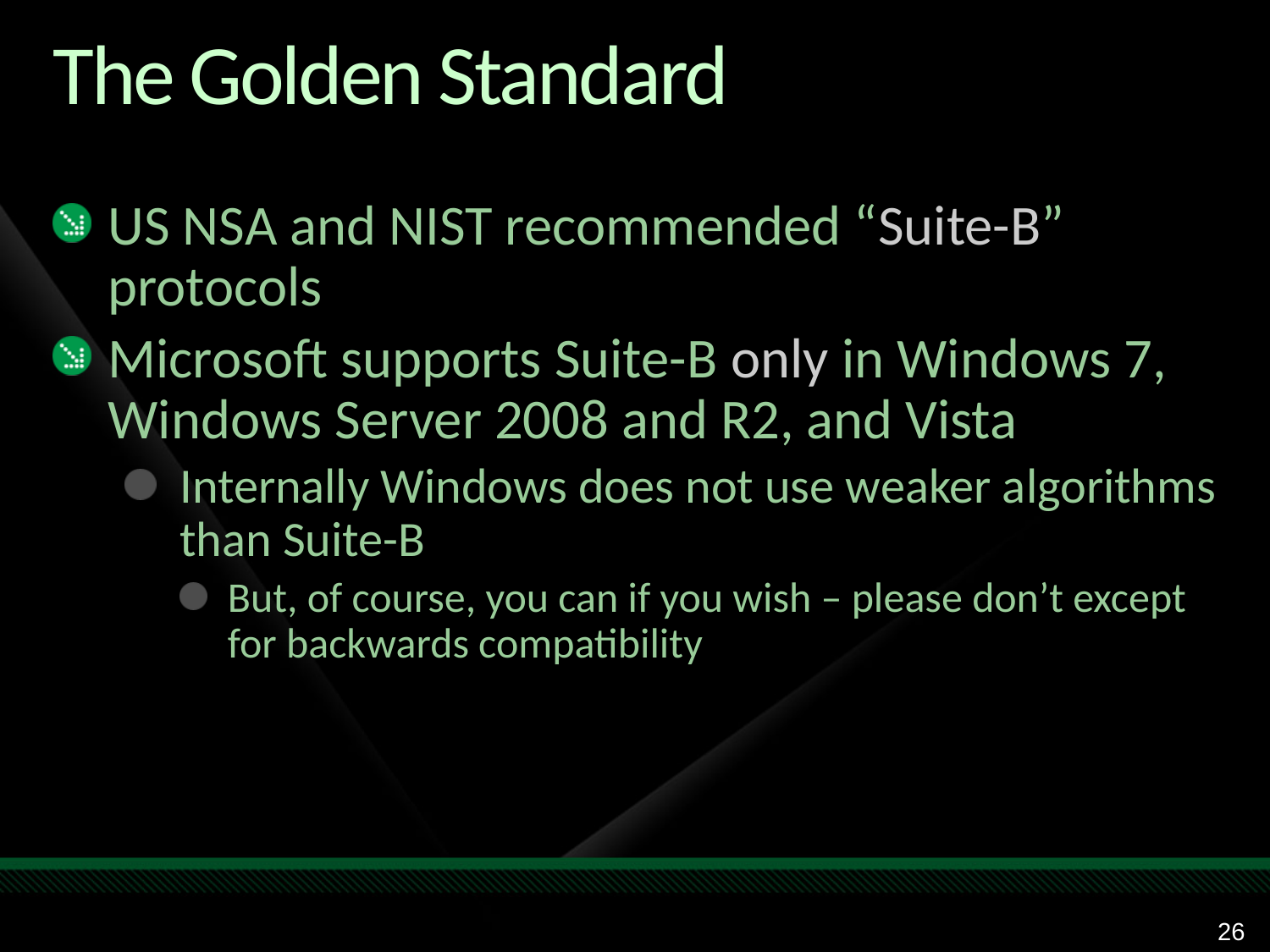

# The Golden Standard
US NSA and NIST recommended “Suite-B” protocols
Microsoft supports Suite-B only in Windows 7, Windows Server 2008 and R2, and Vista
Internally Windows does not use weaker algorithms than Suite-B
But, of course, you can if you wish – please don’t except for backwards compatibility